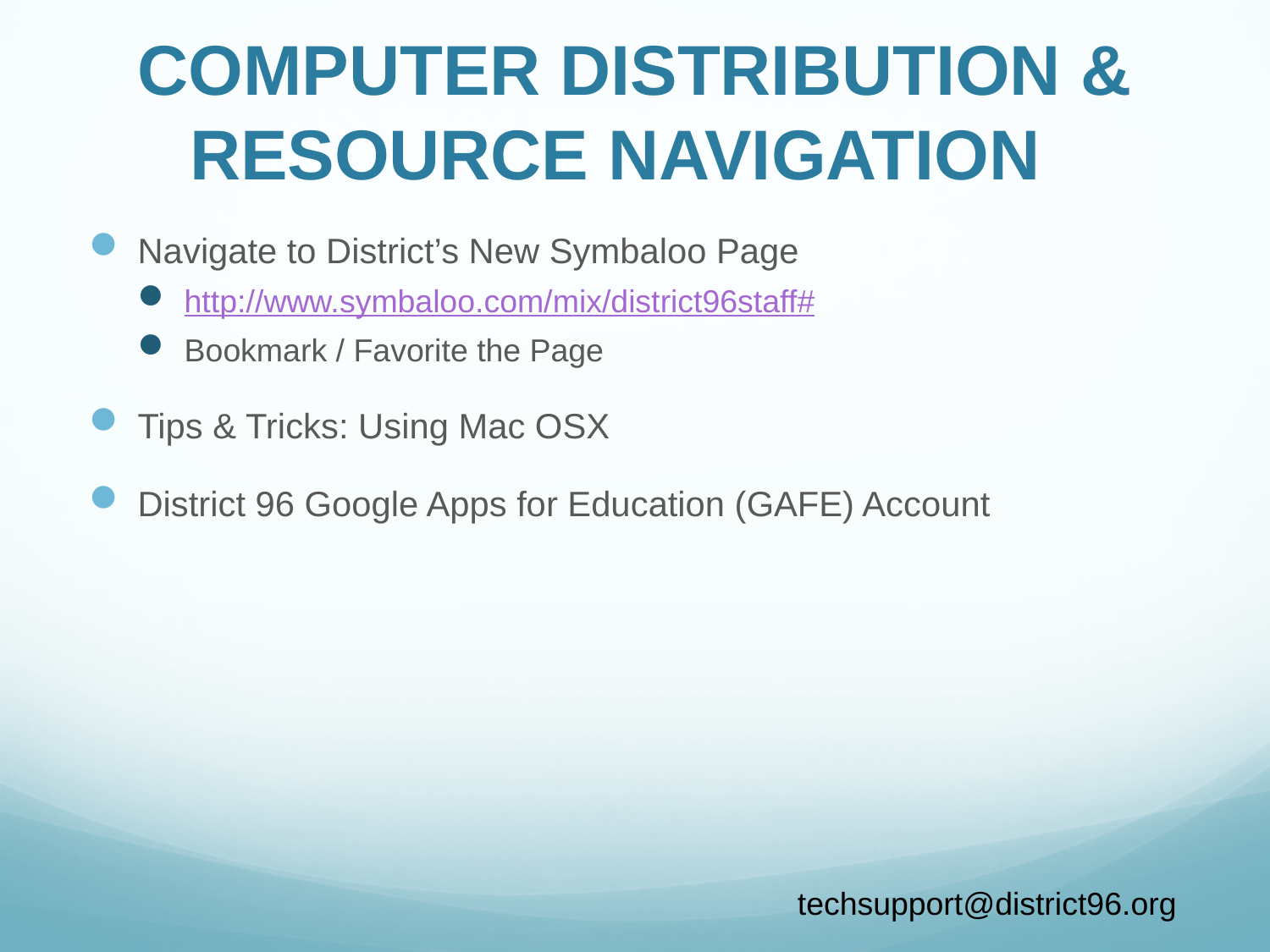

# Computer Distribution & Resource Navigation
Navigate to District’s New Symbaloo Page
http://www.symbaloo.com/mix/district96staff#
Bookmark / Favorite the Page
Tips & Tricks: Using Mac OSX
District 96 Google Apps for Education (GAFE) Account
techsupport@district96.org